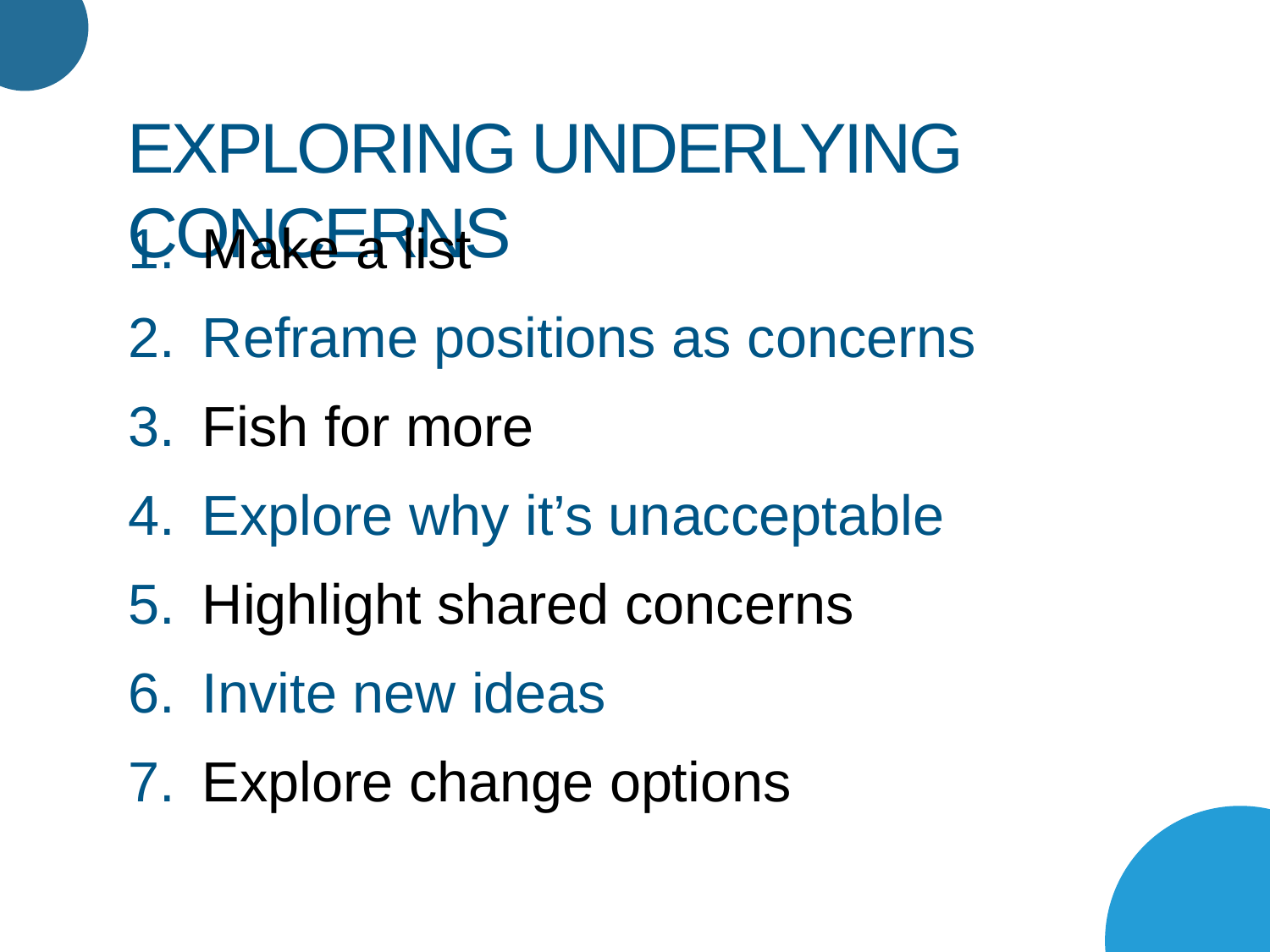

Exploring underlying concerns
Make a list
Reframe positions as concerns
Fish for more
Explore why it’s unacceptable
Highlight shared concerns
Invite new ideas
Explore change options